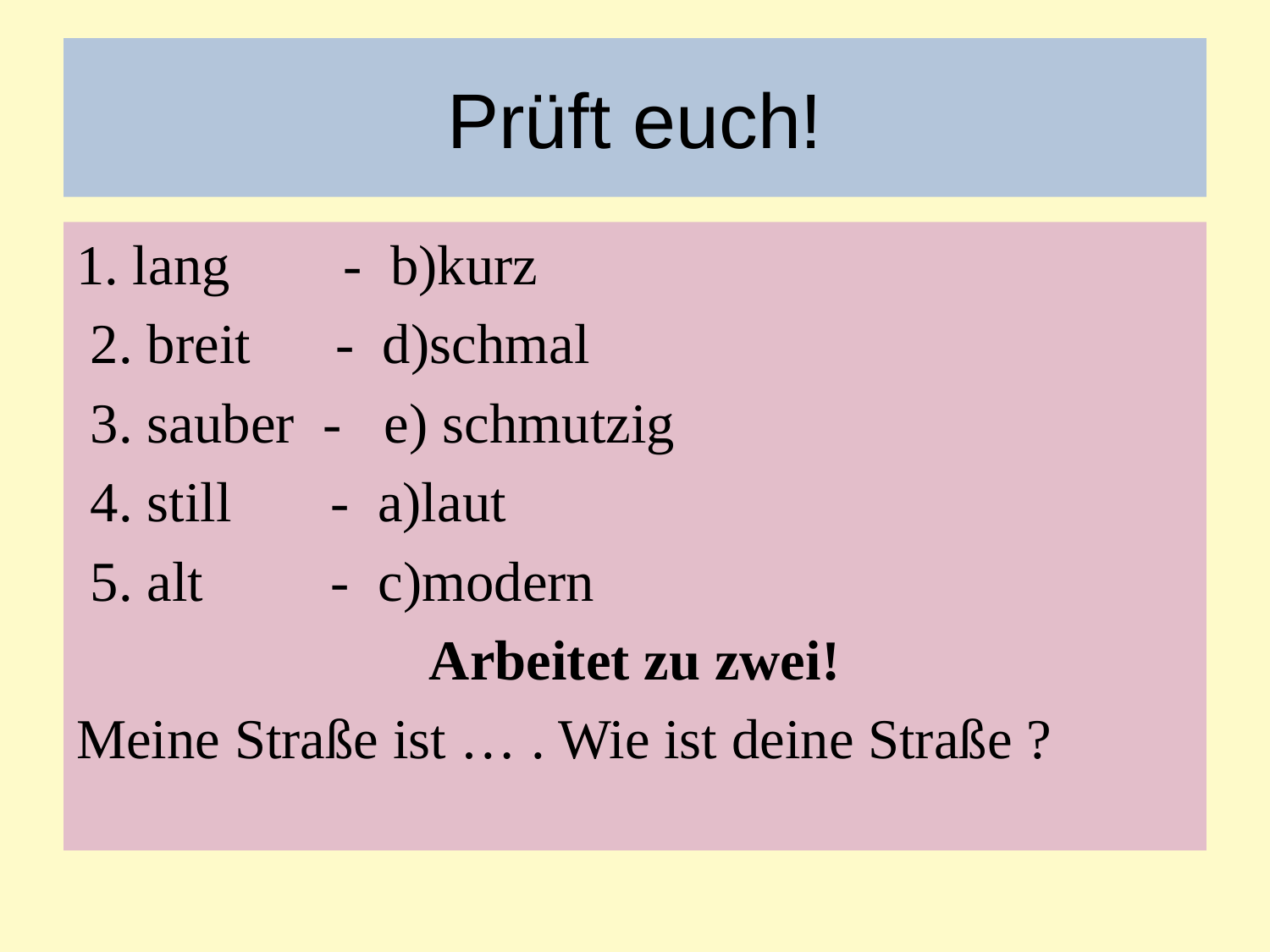

# Prüft euch!
1. lang        -  b)kurz
 2. breit      -  d)schmal
 3. sauber  -   e) schmutzig
 4. still       -  a)laut
 5. alt         -  c)modern
Arbeitet zu zwei!
Meine Straße ist … . Wie ist deine Straße ?